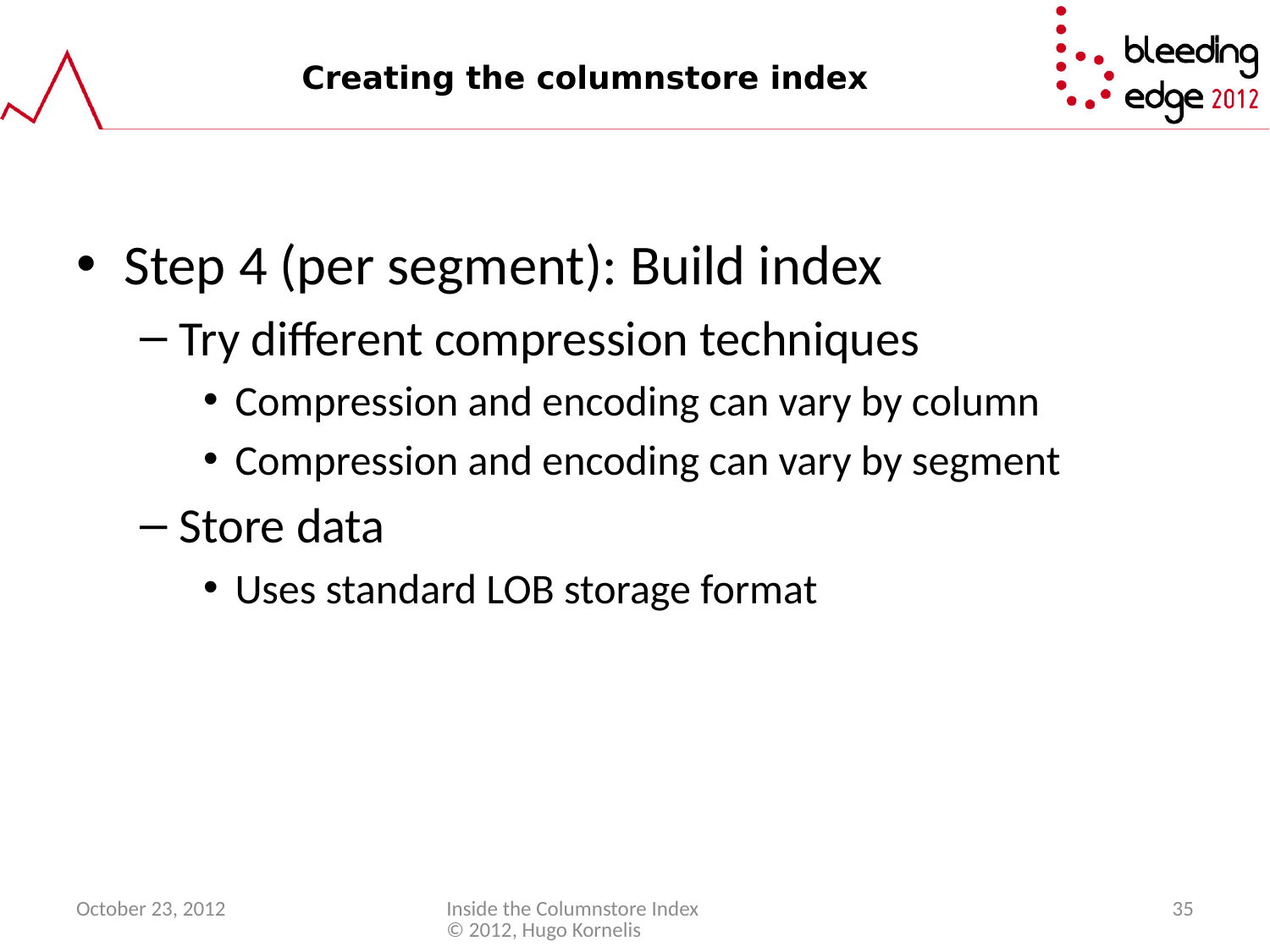

# Creating the columnstore index
Step 4 (per segment): Build index
Try different compression techniques
Compression and encoding can vary by column
Compression and encoding can vary by segment
Store data
Uses standard LOB storage format
October 23, 2012
Inside the Columnstore Index                       © 2012, Hugo Kornelis
35